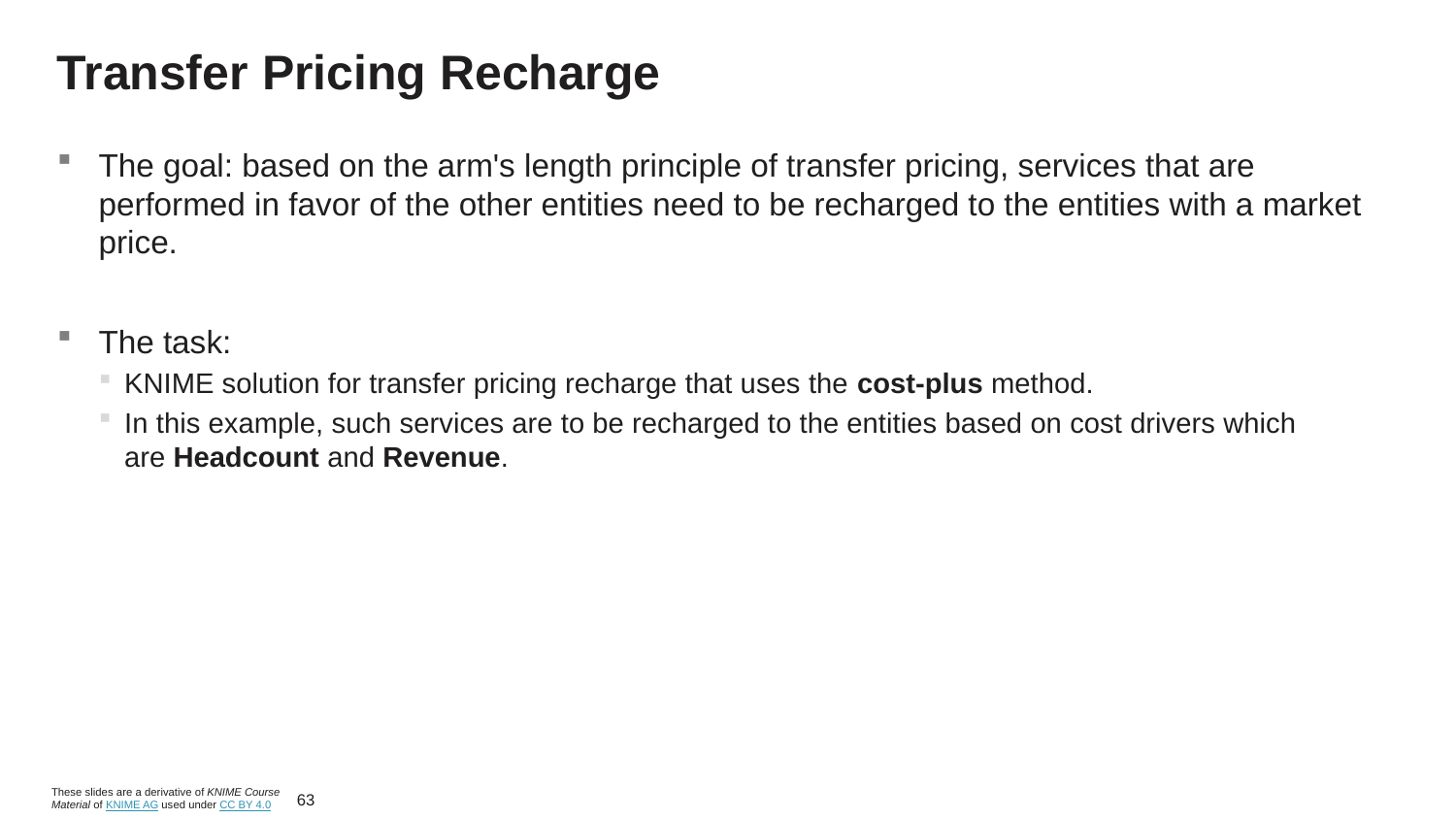

# Transfer Pricing Recharge
The goal: based on the arm's length principle of transfer pricing, services that are performed in favor of the other entities need to be recharged to the entities with a market price.

The task:
KNIME solution for transfer pricing recharge that uses the cost-plus method.
In this example, such services are to be recharged to the entities based on cost drivers which are Headcount and Revenue.
63